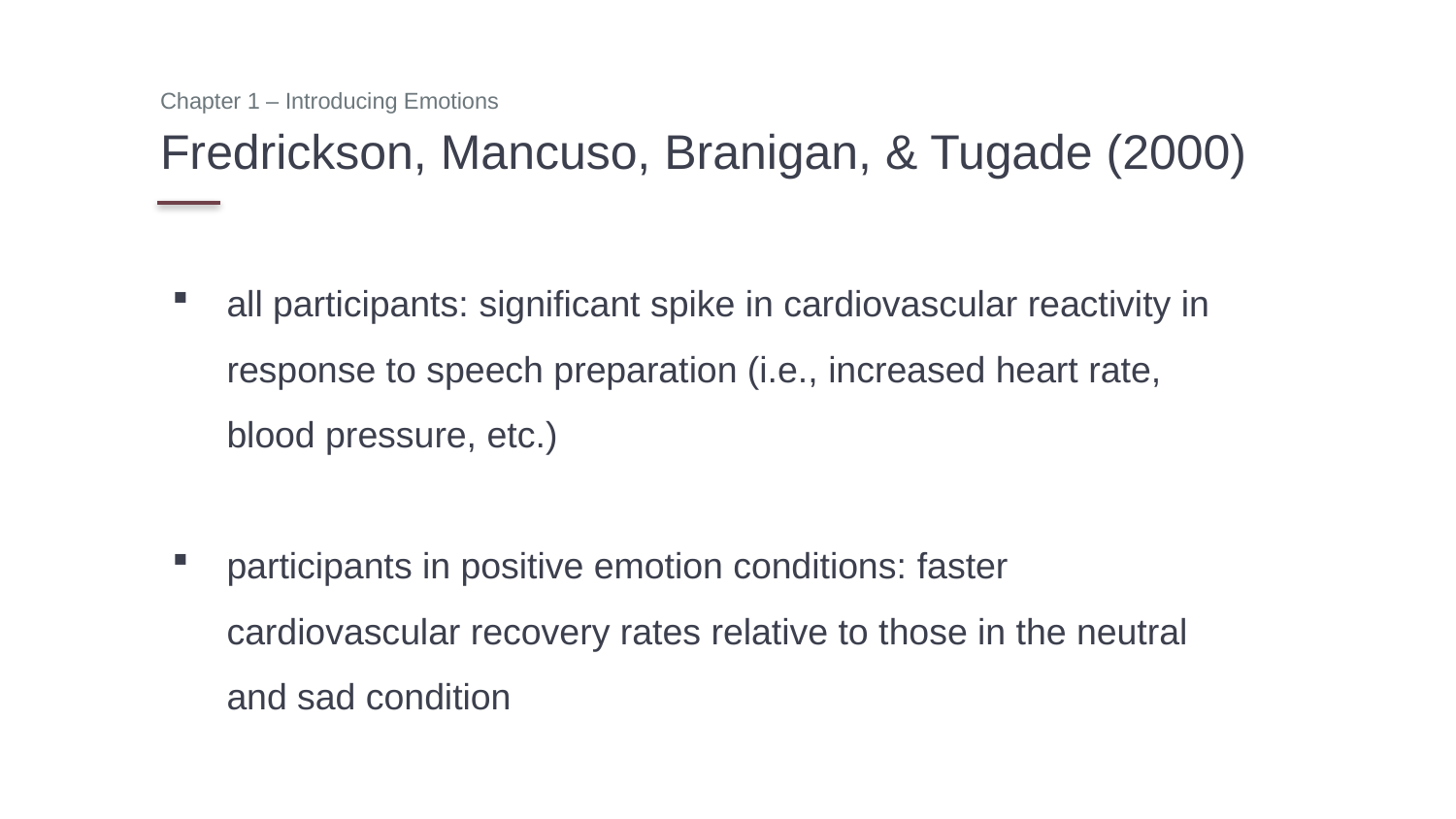

Chapter 1 – Introducing Emotions
# Fredrickson, Mancuso, Branigan, & Tugade (2000)
all participants: significant spike in cardiovascular reactivity in response to speech preparation (i.e., increased heart rate, blood pressure, etc.)

participants in positive emotion conditions: faster cardiovascular recovery rates relative to those in the neutral and sad condition